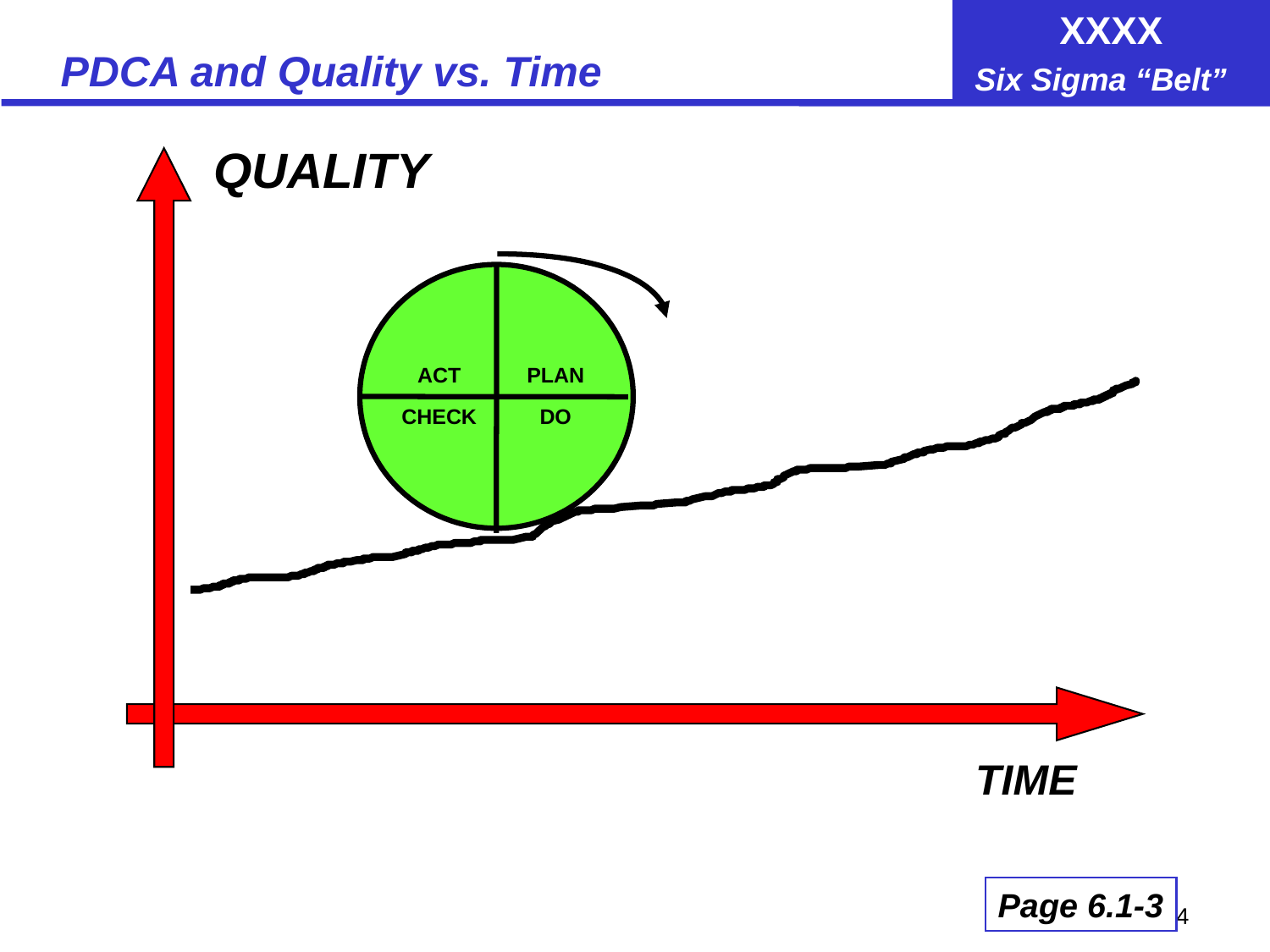

# PDCA and Quality vs. Time
QUALITY

ACT
PLAN

CHECK
DO

TIME
Page 6.1-3